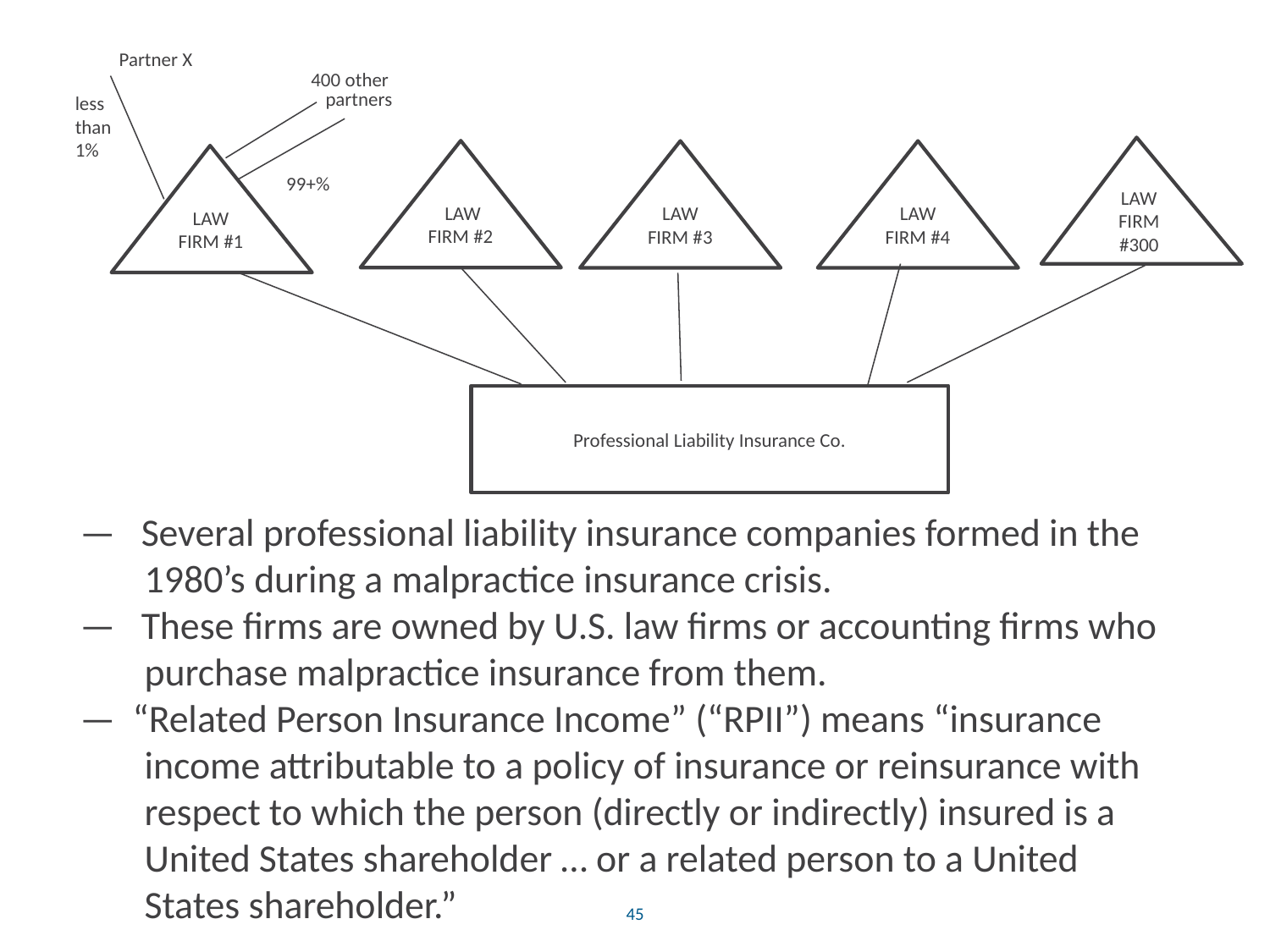

Partner X
400 other
partners
less than 1%
LAW FIRM #300
 LAW FIRM #2
LAW FIRM #3
LAW FIRM #4
LAW
FIRM #1

99+%
Professional Liability Insurance Co.
—   Several professional liability insurance companies formed in the 1980’s during a malpractice insurance crisis.
—   These firms are owned by U.S. law firms or accounting firms who purchase malpractice insurance from them.
—  “Related Person Insurance Income” (“RPII”) means “insurance income attributable to a policy of insurance or reinsurance with respect to which the person (directly or indirectly) insured is a United States shareholder … or a related person to a United States shareholder.”
45